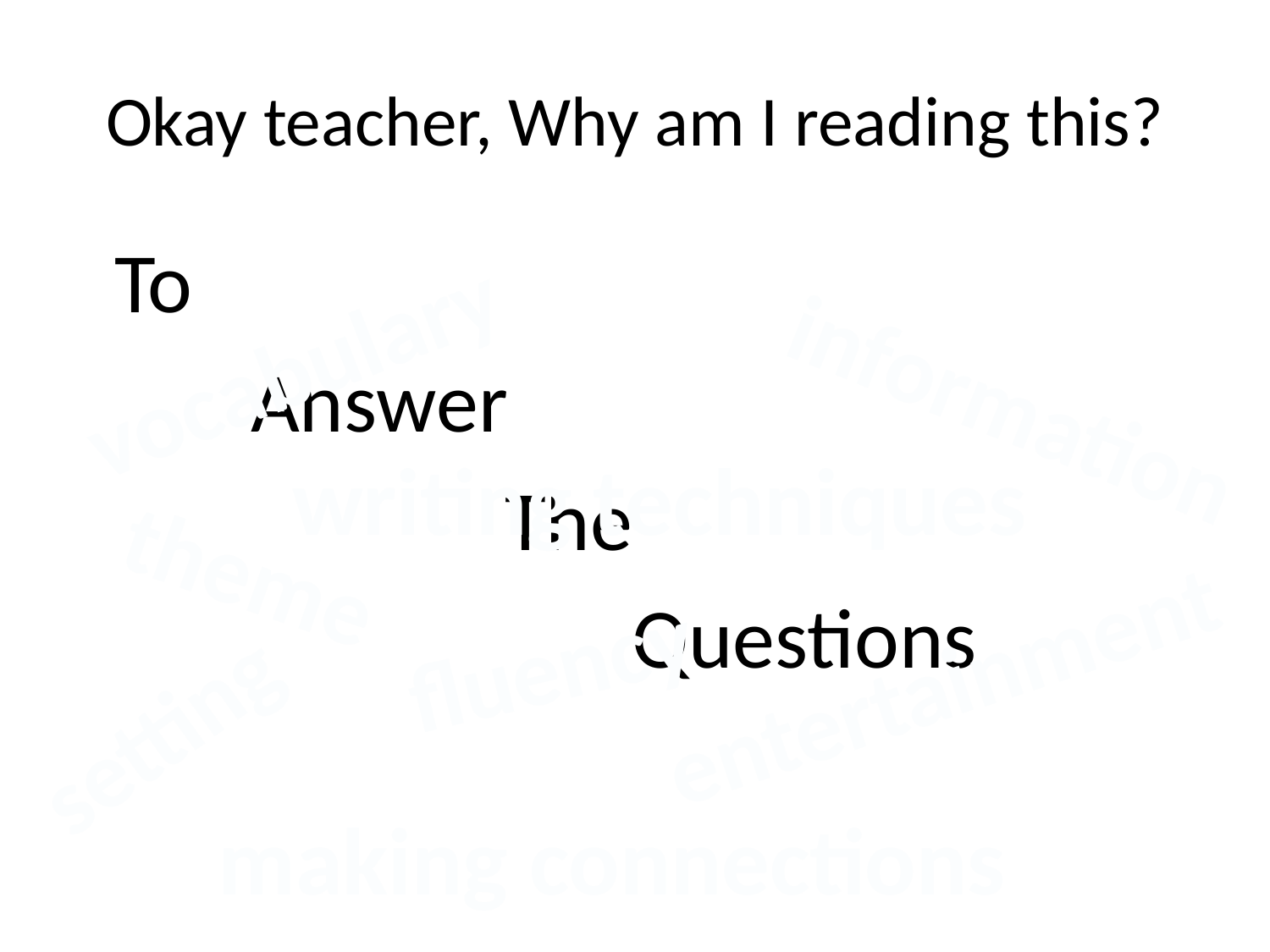

# Okay teacher, Why am I reading this?
   To
		Answer
				The
					Questions
vocabulary
information
writing techniques
theme
fluency
entertainment
setting
making connections